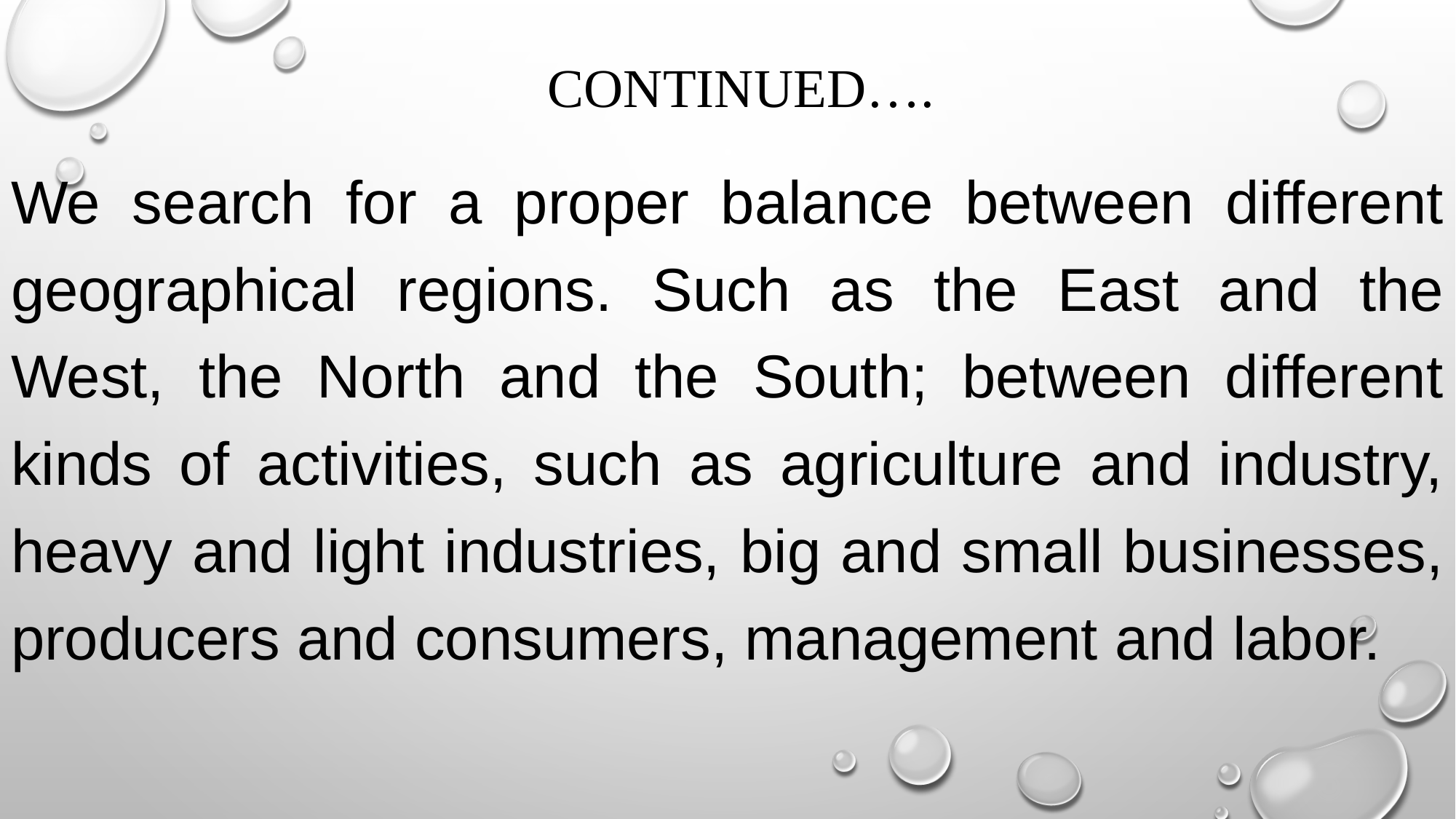

# continued….
We search for a proper balance between different geographical regions. Such as the East and the West, the North and the South; between different kinds of activities, such as agriculture and industry, heavy and light industries, big and small businesses, producers and consumers, management and labor.